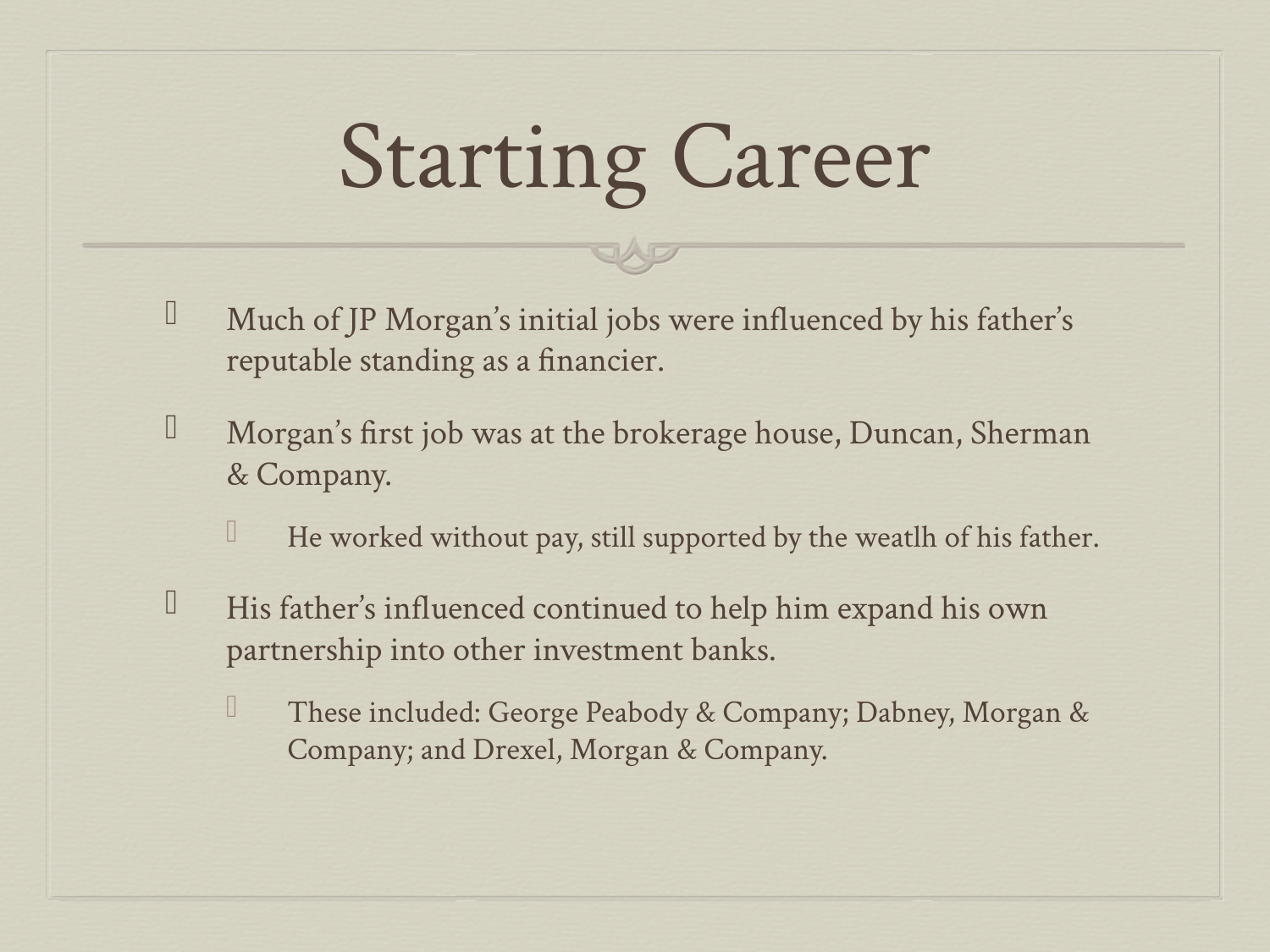

# Starting Career
Much of JP Morgan’s initial jobs were influenced by his father’s reputable standing as a financier.
Morgan’s first job was at the brokerage house, Duncan, Sherman & Company.
He worked without pay, still supported by the weatlh of his father.
His father’s influenced continued to help him expand his own partnership into other investment banks.
These included: George Peabody & Company; Dabney, Morgan & Company; and Drexel, Morgan & Company.